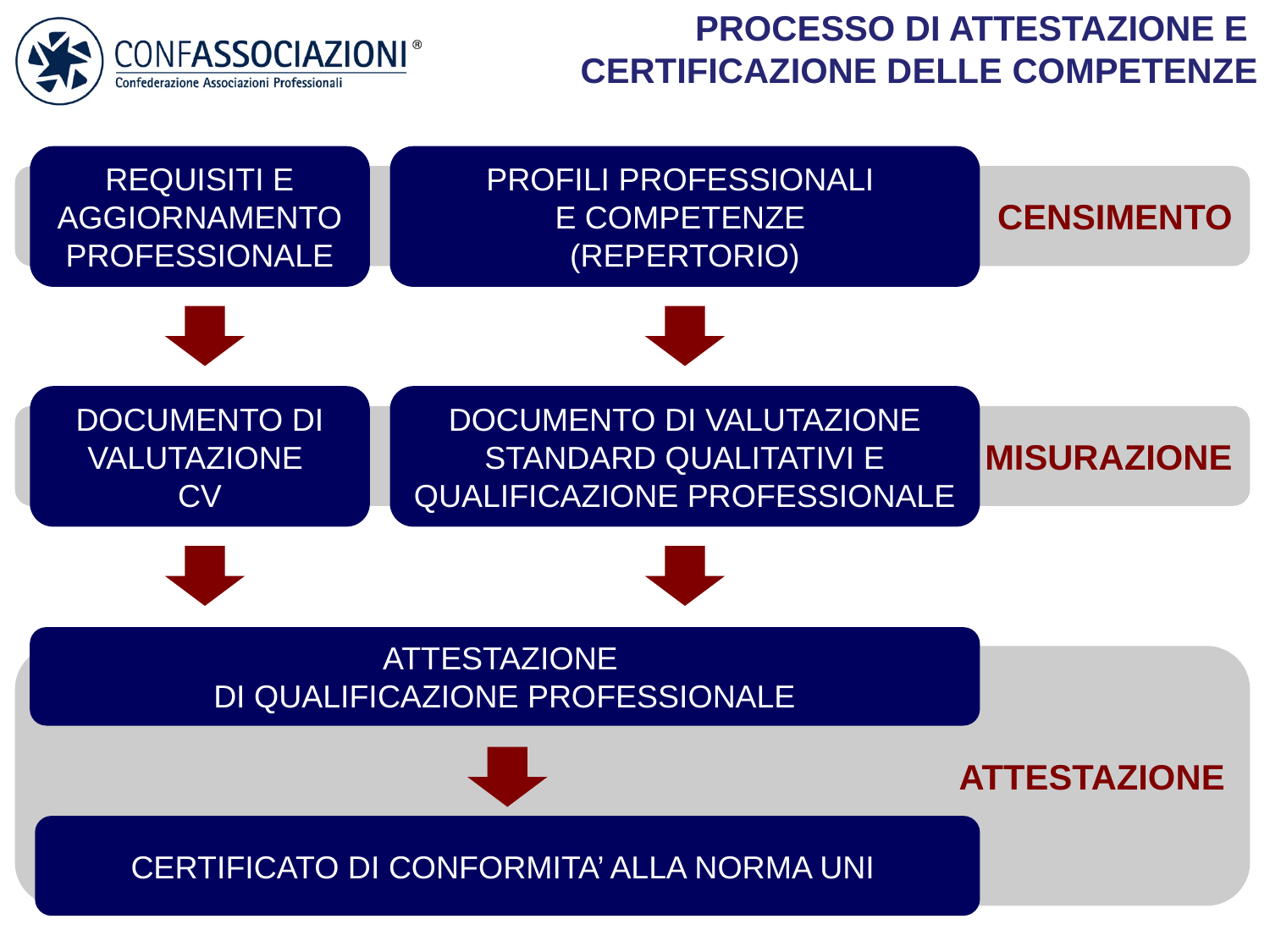

PROCESSO DI ATTESTAZIONE E
CERTIFICAZIONE DELLE COMPETENZE
REQUISITI E AGGIORNAMENTO PROFESSIONALE
PROFILI PROFESSIONALI
E COMPETENZE
(REPERTORIO)
CENSIMENTO

DOCUMENTO DI VALUTAZIONE
CV
DOCUMENTO DI VALUTAZIONE STANDARD QUALITATIVI E QUALIFICAZIONE PROFESSIONALE
MISURAZIONE

ATTESTAZIONE
DI QUALIFICAZIONE PROFESSIONALE
ATTESTAZIONE

CERTIFICATO DI CONFORMITA’ ALLA NORMA UNI